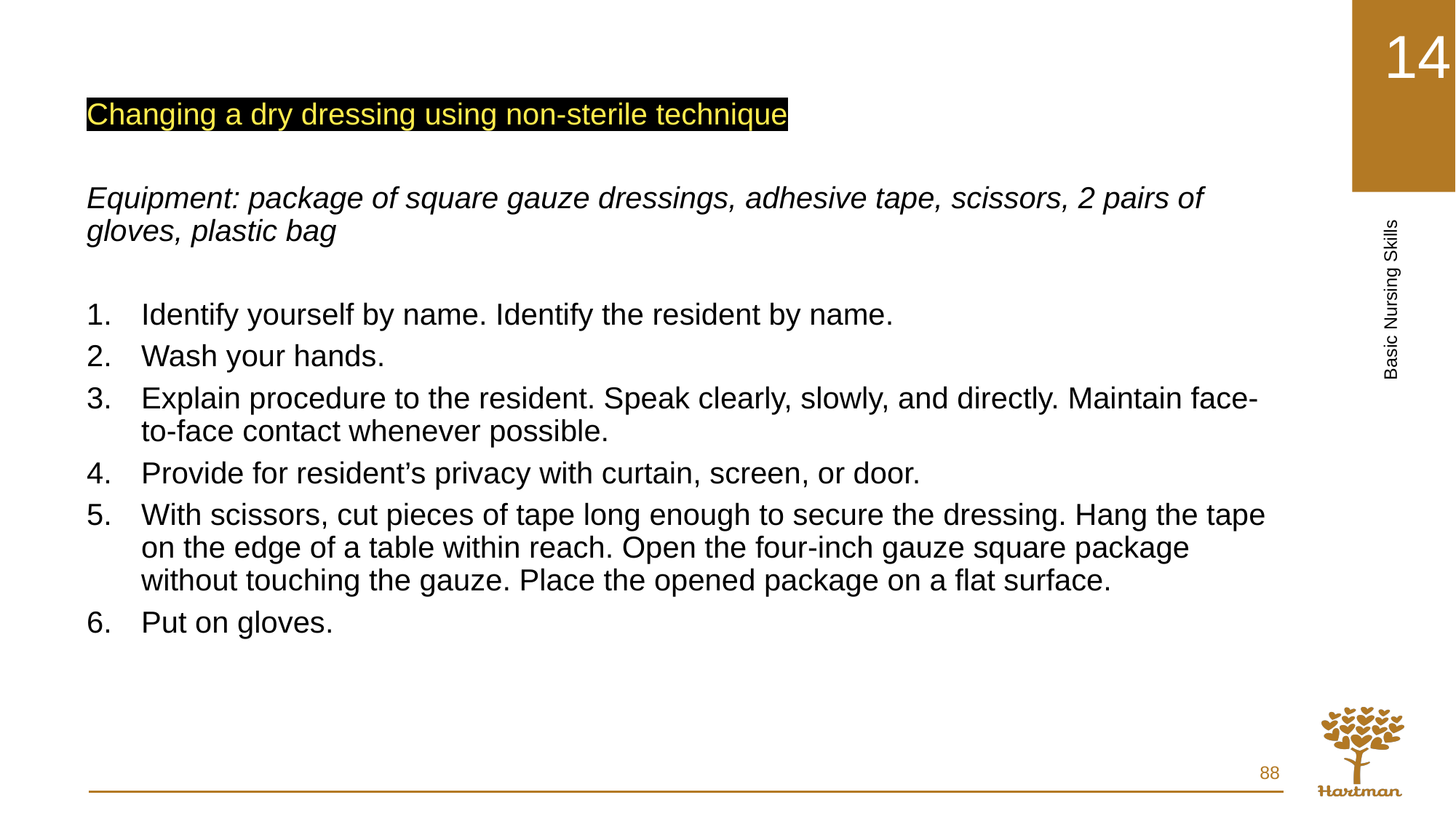

Changing a dry dressing using non-sterile technique

Equipment: package of square gauze dressings, adhesive tape, scissors, 2 pairs of gloves, plastic bag

Identify yourself by name. Identify the resident by name.
Wash your hands.
Explain procedure to the resident. Speak clearly, slowly, and directly. Maintain face-to-face contact whenever possible.
Provide for resident’s privacy with curtain, screen, or door.
With scissors, cut pieces of tape long enough to secure the dressing. Hang the tape on the edge of a table within reach. Open the four-inch gauze square package without touching the gauze. Place the opened package on a flat surface.
Put on gloves.

88